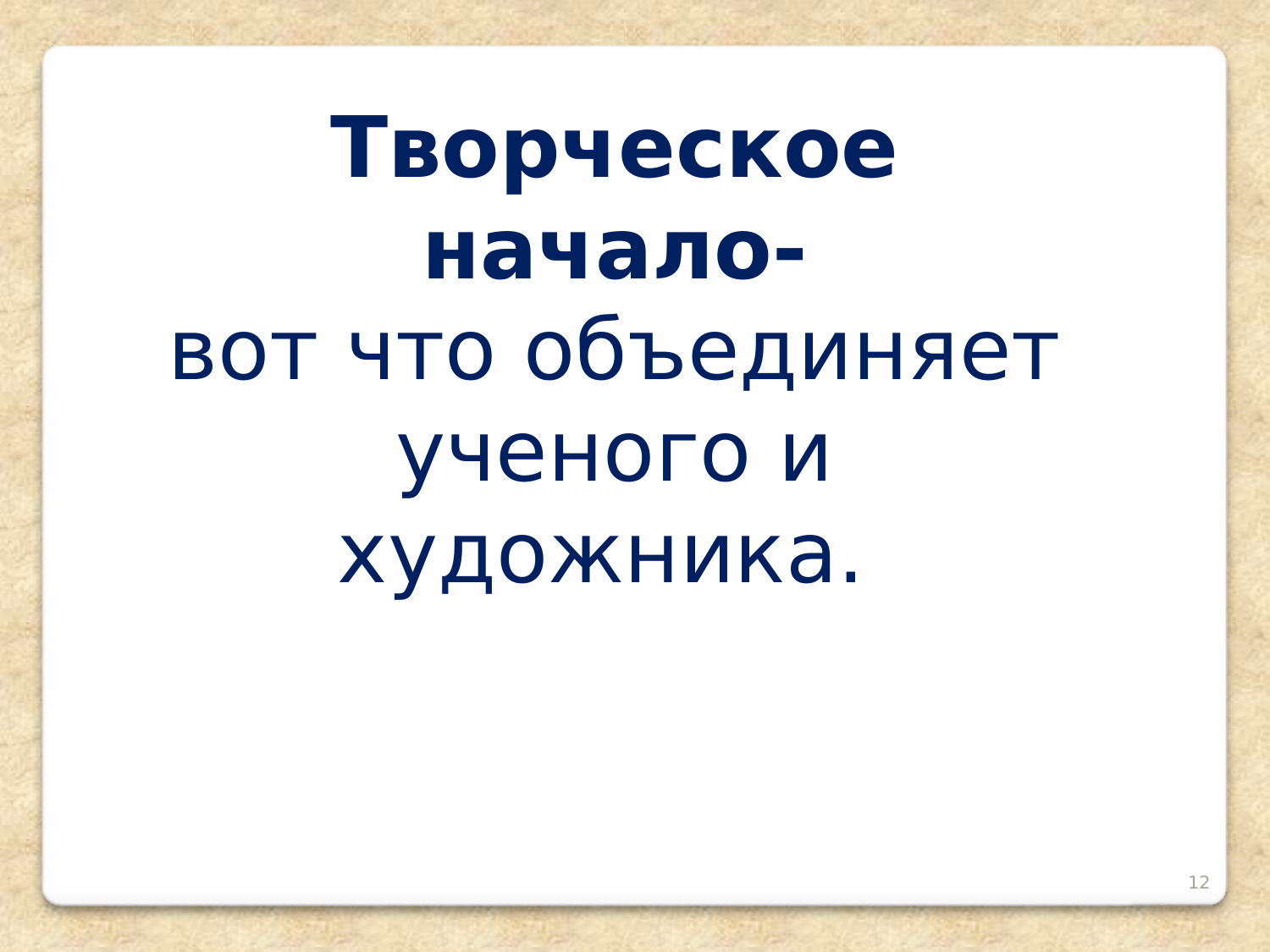

Творческое начало-
вот что объединяет ученого и художника.
12